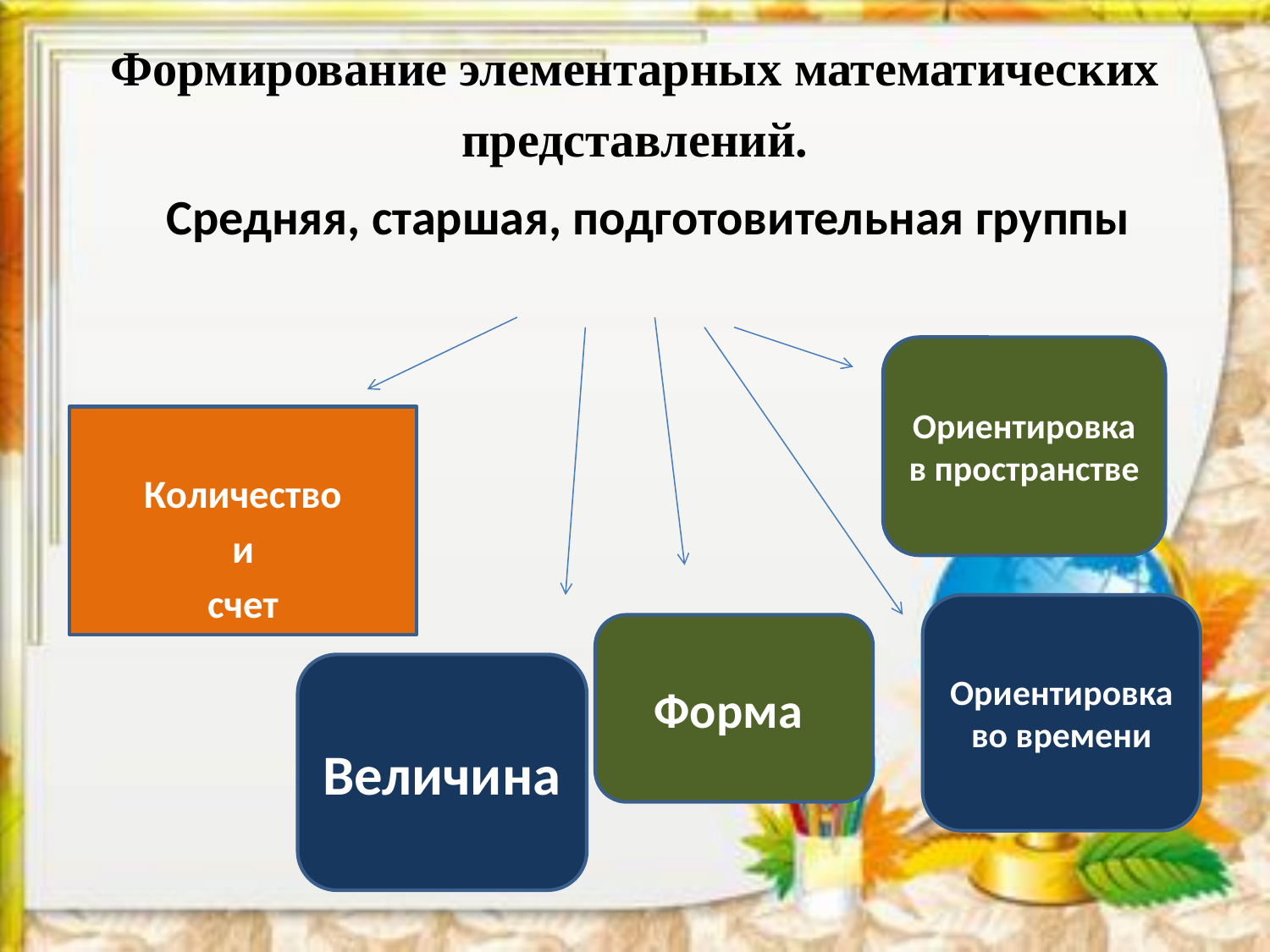

# Формирование элементарных математических представлений.
Средняя, старшая, подготовительная группы
Ориентировка в пространстве

Количество
и
счет

Ориентировка во времени
Форма
Величина